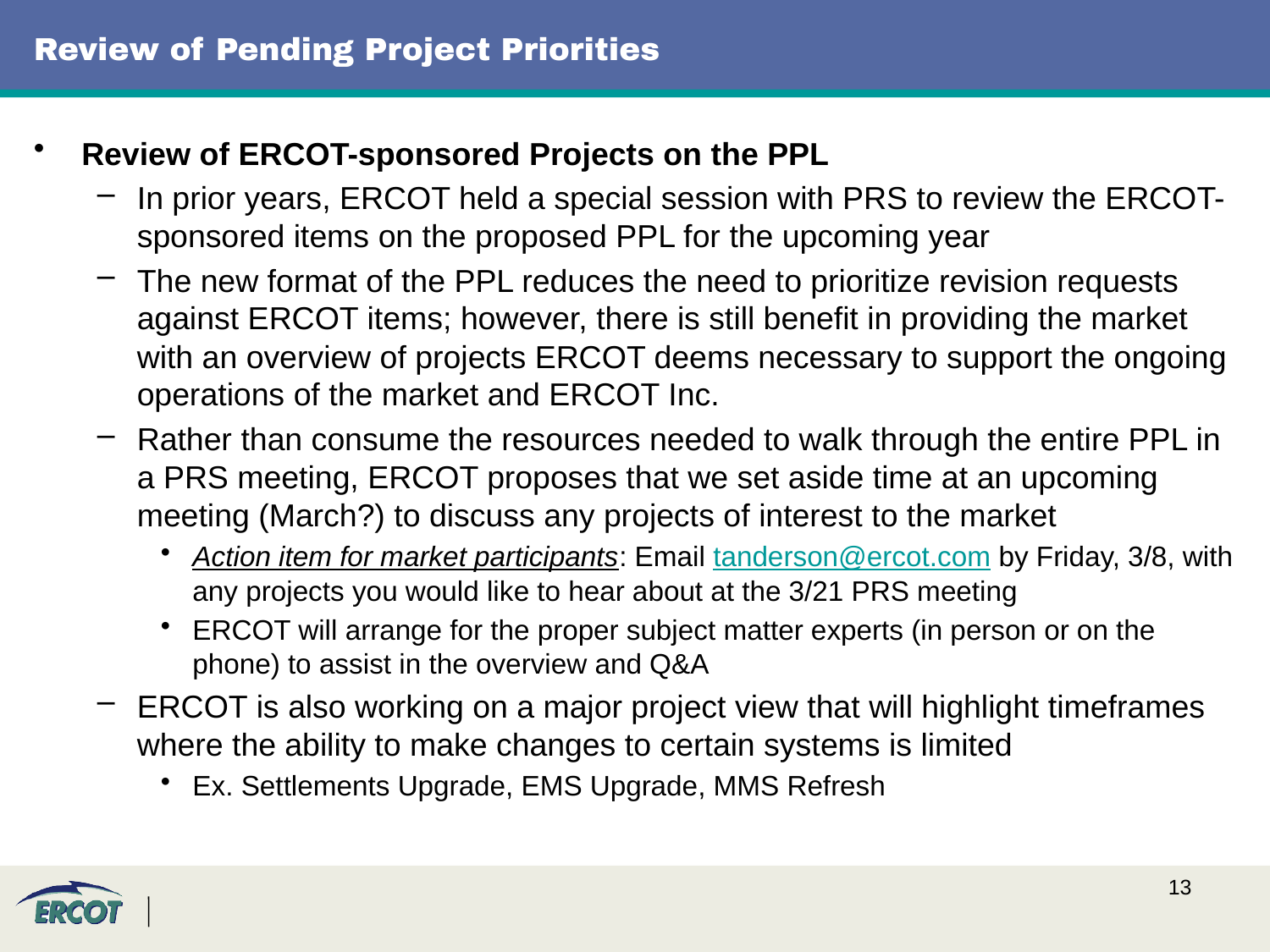

# Review of Pending Project Priorities
Review of ERCOT-sponsored Projects on the PPL
In prior years, ERCOT held a special session with PRS to review the ERCOT-sponsored items on the proposed PPL for the upcoming year
The new format of the PPL reduces the need to prioritize revision requests against ERCOT items; however, there is still benefit in providing the market with an overview of projects ERCOT deems necessary to support the ongoing operations of the market and ERCOT Inc.
Rather than consume the resources needed to walk through the entire PPL in a PRS meeting, ERCOT proposes that we set aside time at an upcoming meeting (March?) to discuss any projects of interest to the market
Action item for market participants: Email tanderson@ercot.com by Friday, 3/8, with any projects you would like to hear about at the 3/21 PRS meeting
ERCOT will arrange for the proper subject matter experts (in person or on the phone) to assist in the overview and Q&A
ERCOT is also working on a major project view that will highlight timeframes where the ability to make changes to certain systems is limited
Ex. Settlements Upgrade, EMS Upgrade, MMS Refresh